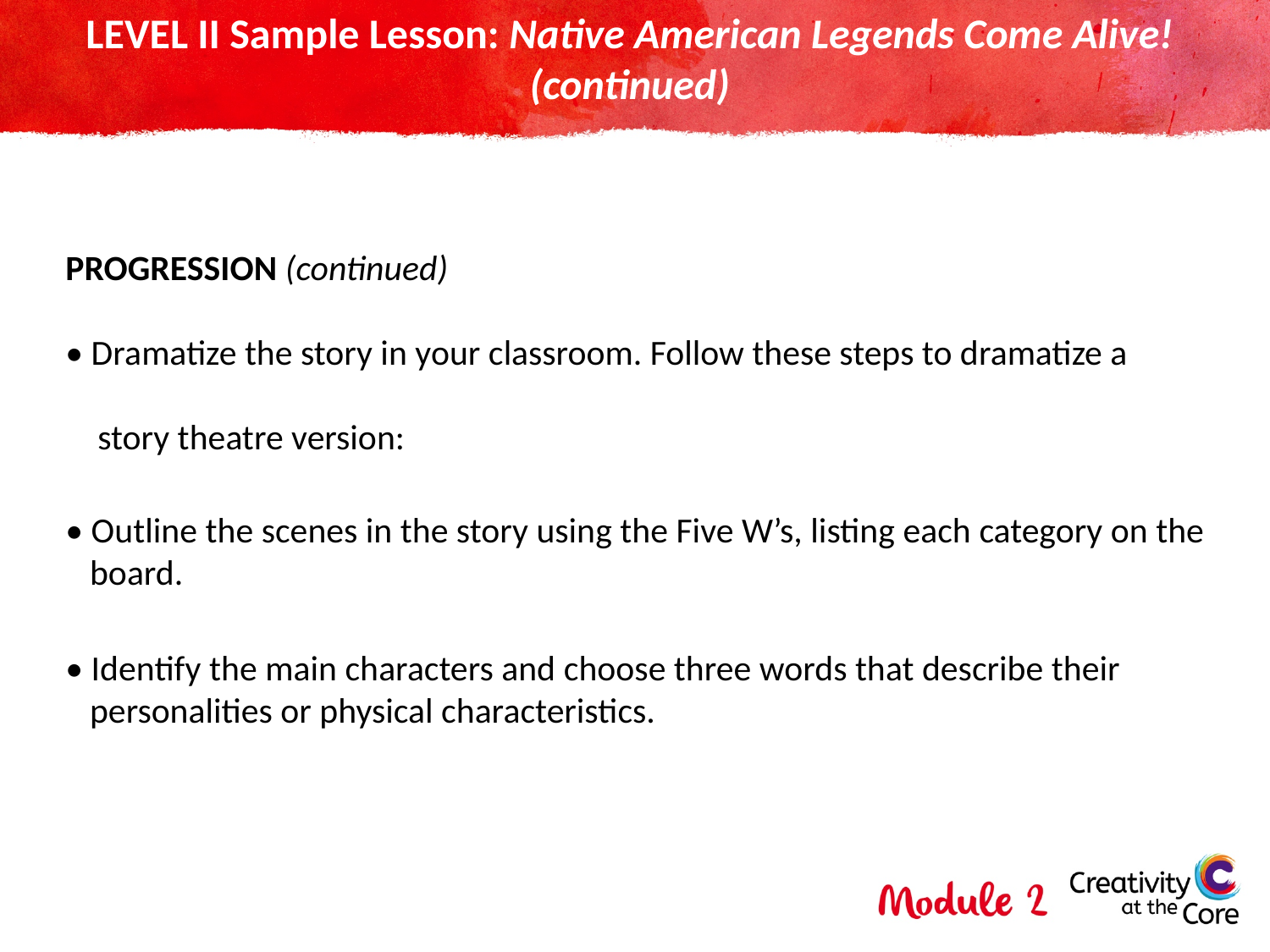

# LEVEL II Sample Lesson: Native American Legends Come Alive! (continued)

PROGRESSION (continued)

• Dramatize the story in your classroom. Follow these steps to dramatize a
    story theatre version:

• Outline the scenes in the story using the Five W’s, listing each category on the
   board.

• Identify the main characters and choose three words that describe their
   personalities or physical characteristics.